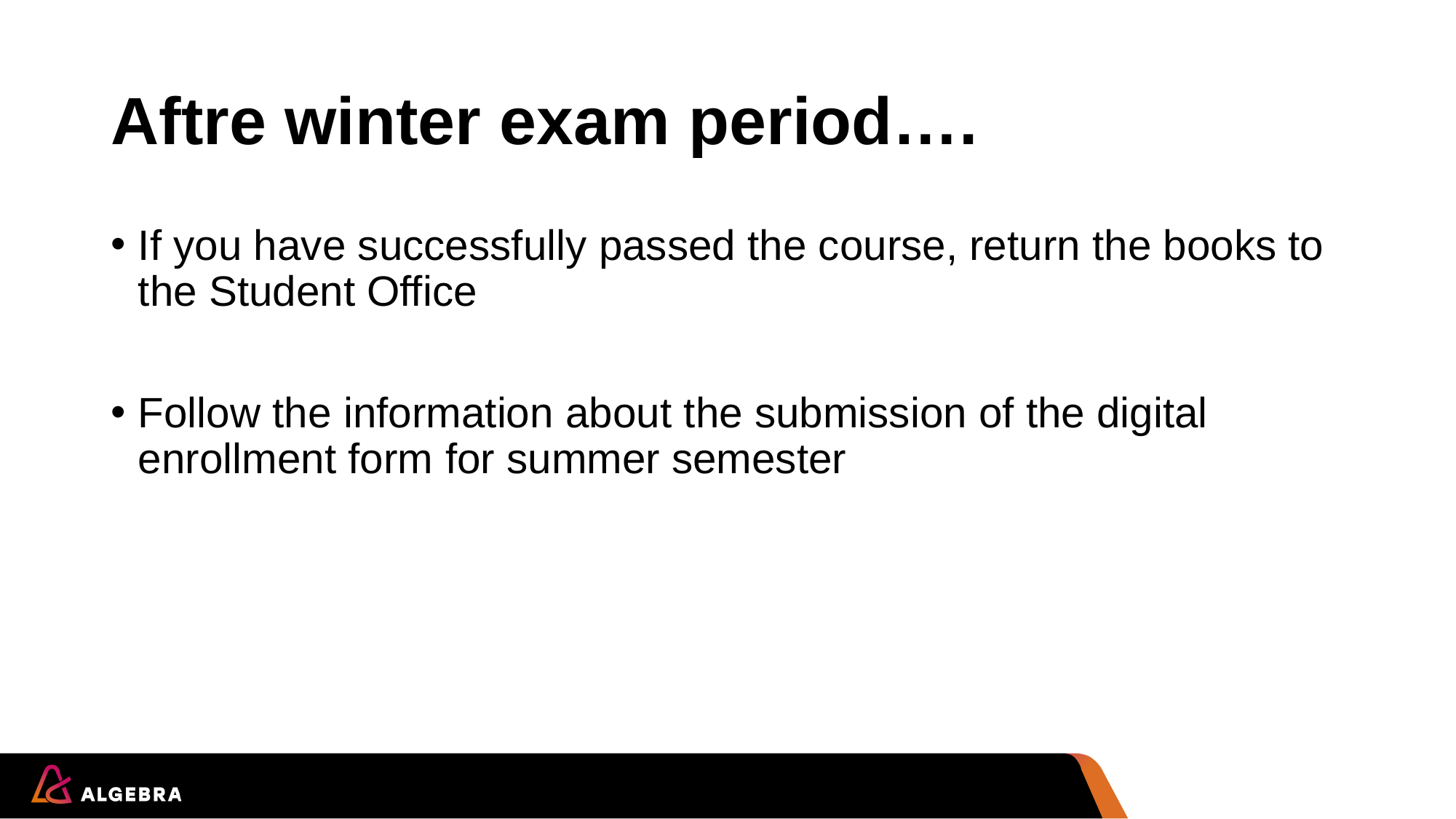

# Aftre winter exam period….
If you have successfully passed the course, return the books to the Student Office

Follow the information about the submission of the digital enrollment form for summer semester